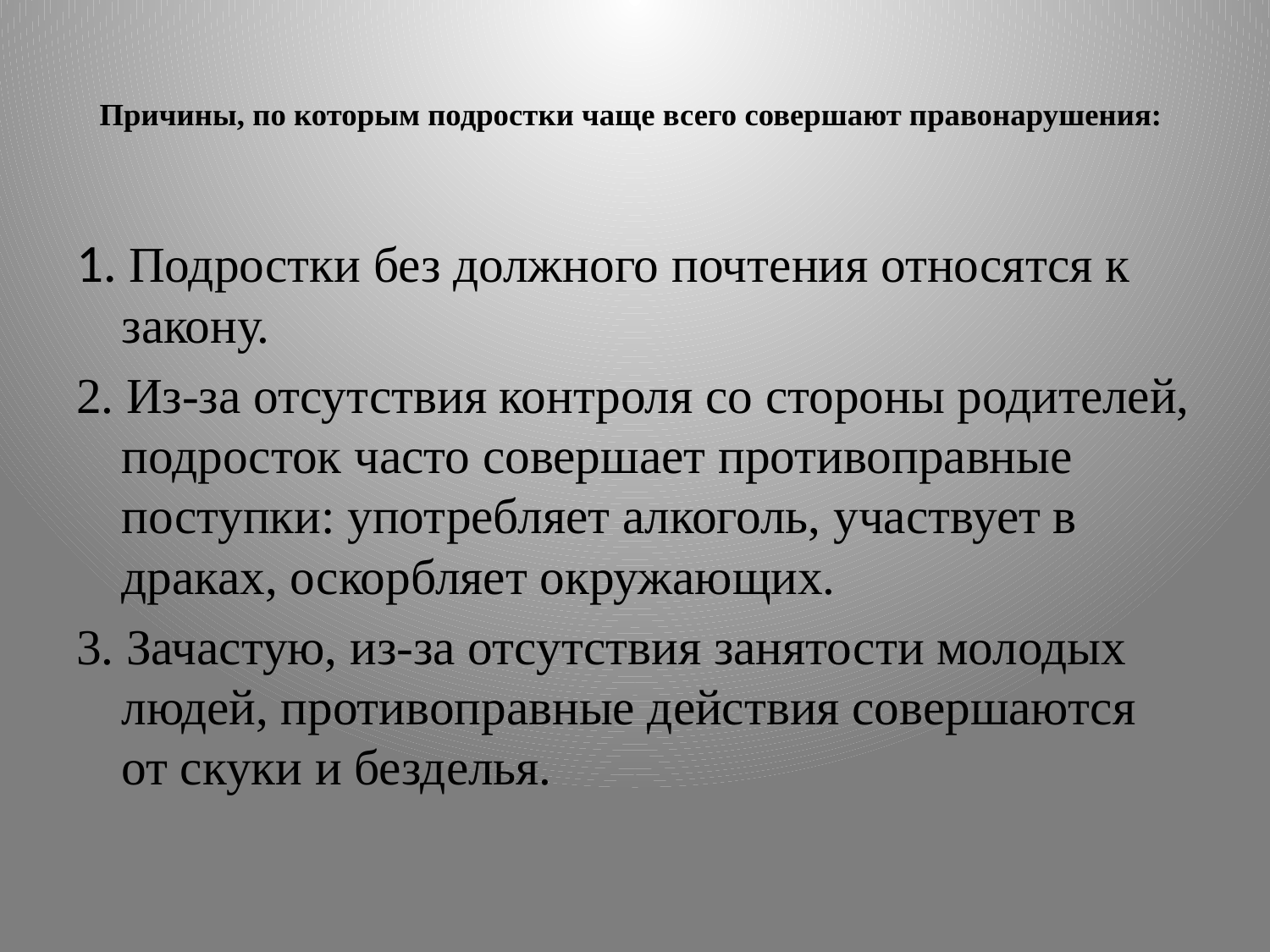

# Причины, по которым подростки чаще всего совершают правонарушения:
1. Подростки без должного почтения относятся к закону.
2. Из-за отсутствия контроля со стороны родителей, подросток часто совершает противоправные поступки: употребляет алкоголь, участвует в драках, оскорбляет окружающих.
3. Зачастую, из-за отсутствия занятости молодых людей, противоправные действия совершаются от скуки и безделья.